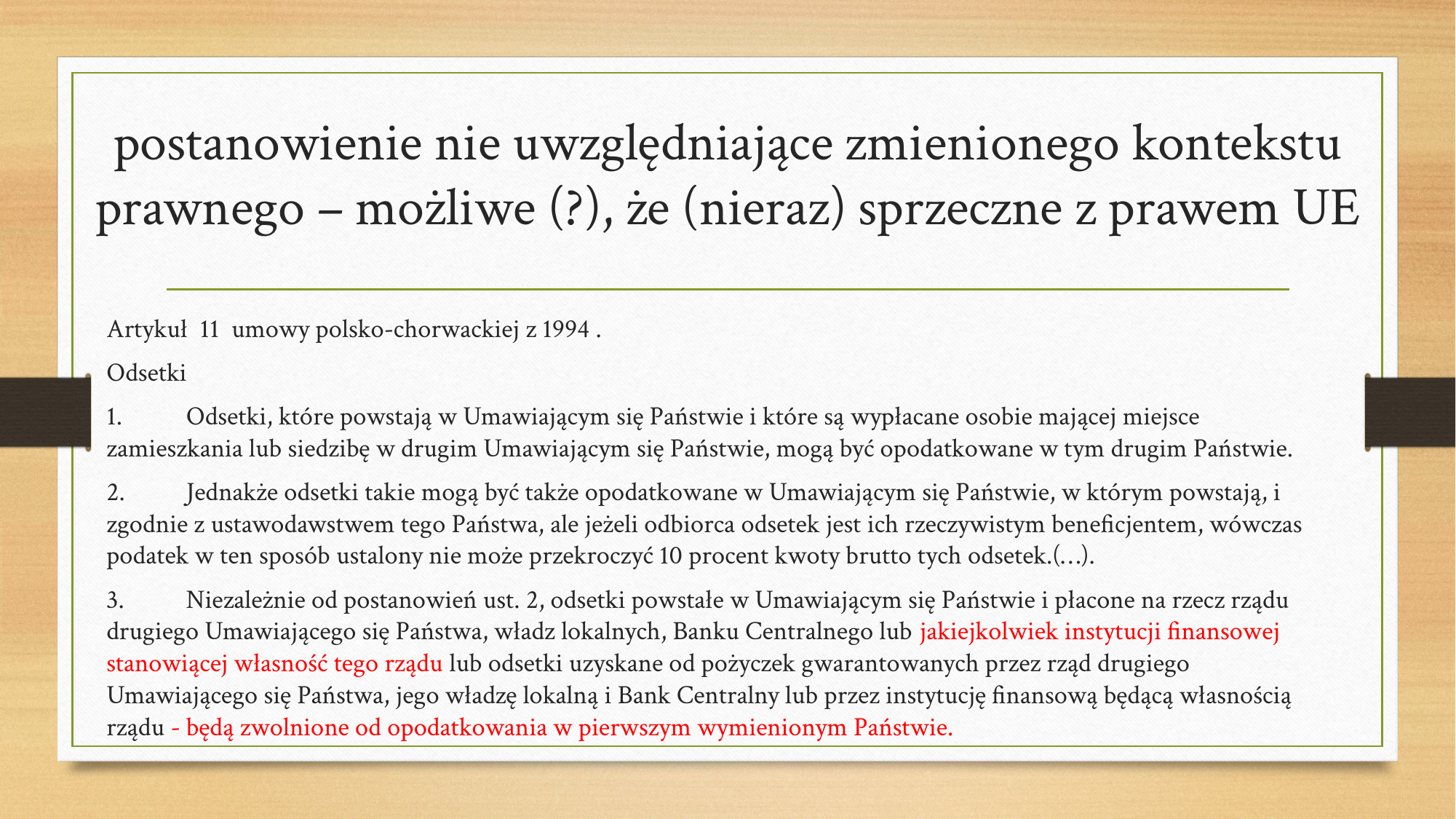

# postanowienie nie uwzględniające zmienionego kontekstu prawnego – możliwe (?), że (nieraz) sprzeczne z prawem UE
Artykuł  11  umowy polsko-chorwackiej z 1994 .
Odsetki
1. 	Odsetki, które powstają w Umawiającym się Państwie i które są wypłacane osobie mającej miejsce zamieszkania lub siedzibę w drugim Umawiającym się Państwie, mogą być opodatkowane w tym drugim Państwie.
2. 	Jednakże odsetki takie mogą być także opodatkowane w Umawiającym się Państwie, w którym powstają, i zgodnie z ustawodawstwem tego Państwa, ale jeżeli odbiorca odsetek jest ich rzeczywistym beneficjentem, wówczas podatek w ten sposób ustalony nie może przekroczyć 10 procent kwoty brutto tych odsetek.(…).
3. 	Niezależnie od postanowień ust. 2, odsetki powstałe w Umawiającym się Państwie i płacone na rzecz rządu drugiego Umawiającego się Państwa, władz lokalnych, Banku Centralnego lub jakiejkolwiek instytucji finansowej stanowiącej własność tego rządu lub odsetki uzyskane od pożyczek gwarantowanych przez rząd drugiego Umawiającego się Państwa, jego władzę lokalną i Bank Centralny lub przez instytucję finansową będącą własnością rządu - będą zwolnione od opodatkowania w pierwszym wymienionym Państwie.